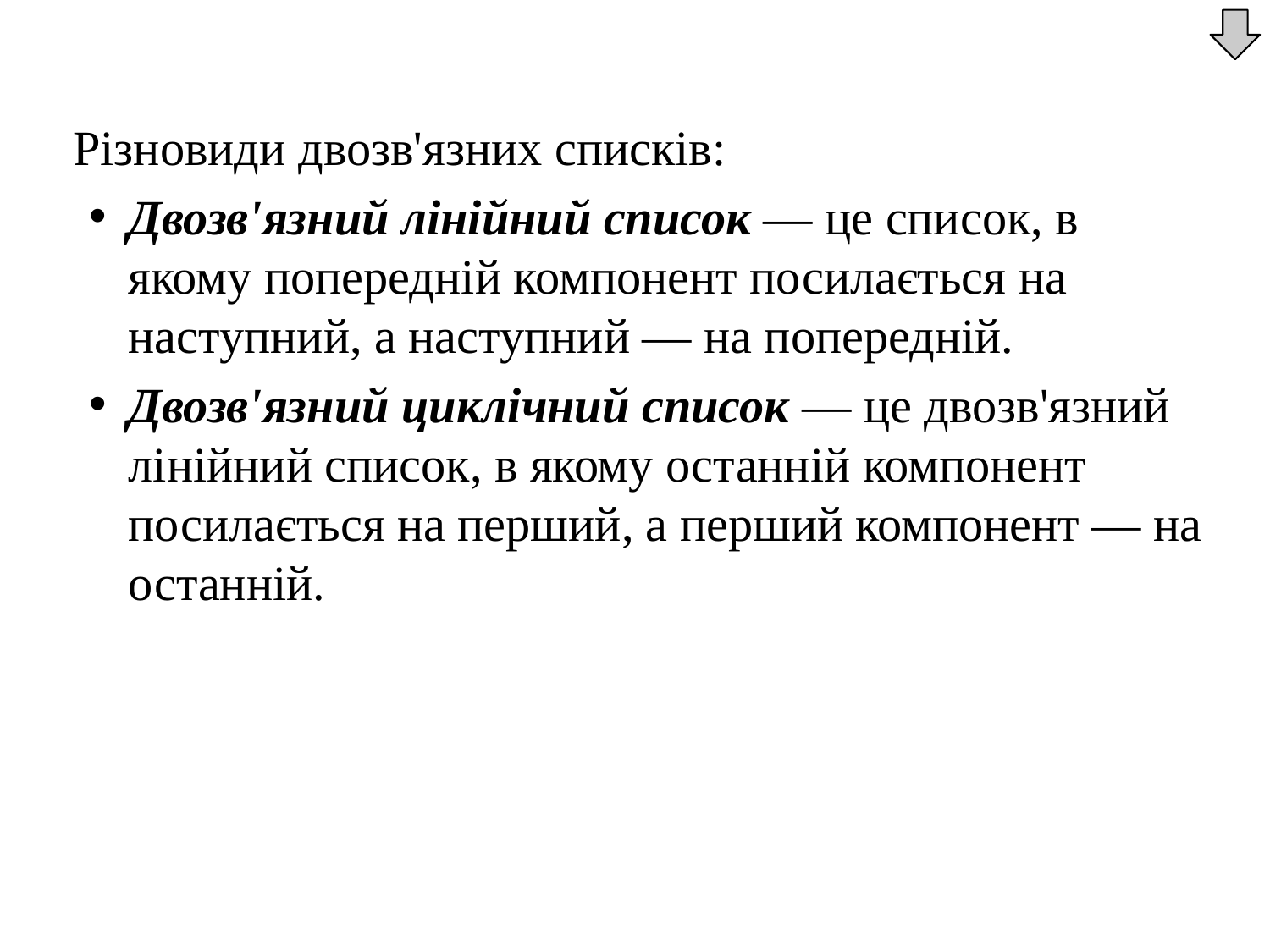

Різновиди двозв'язних списків:
Двозв'язний лінійний список — це список, в якому попередній компонент посилається на наступний, а наступний — на попередній.
Двозв'язний циклічний список — це двозв'язний лінійний список, в якому останній компонент посилається на перший, а перший компонент — на останній.